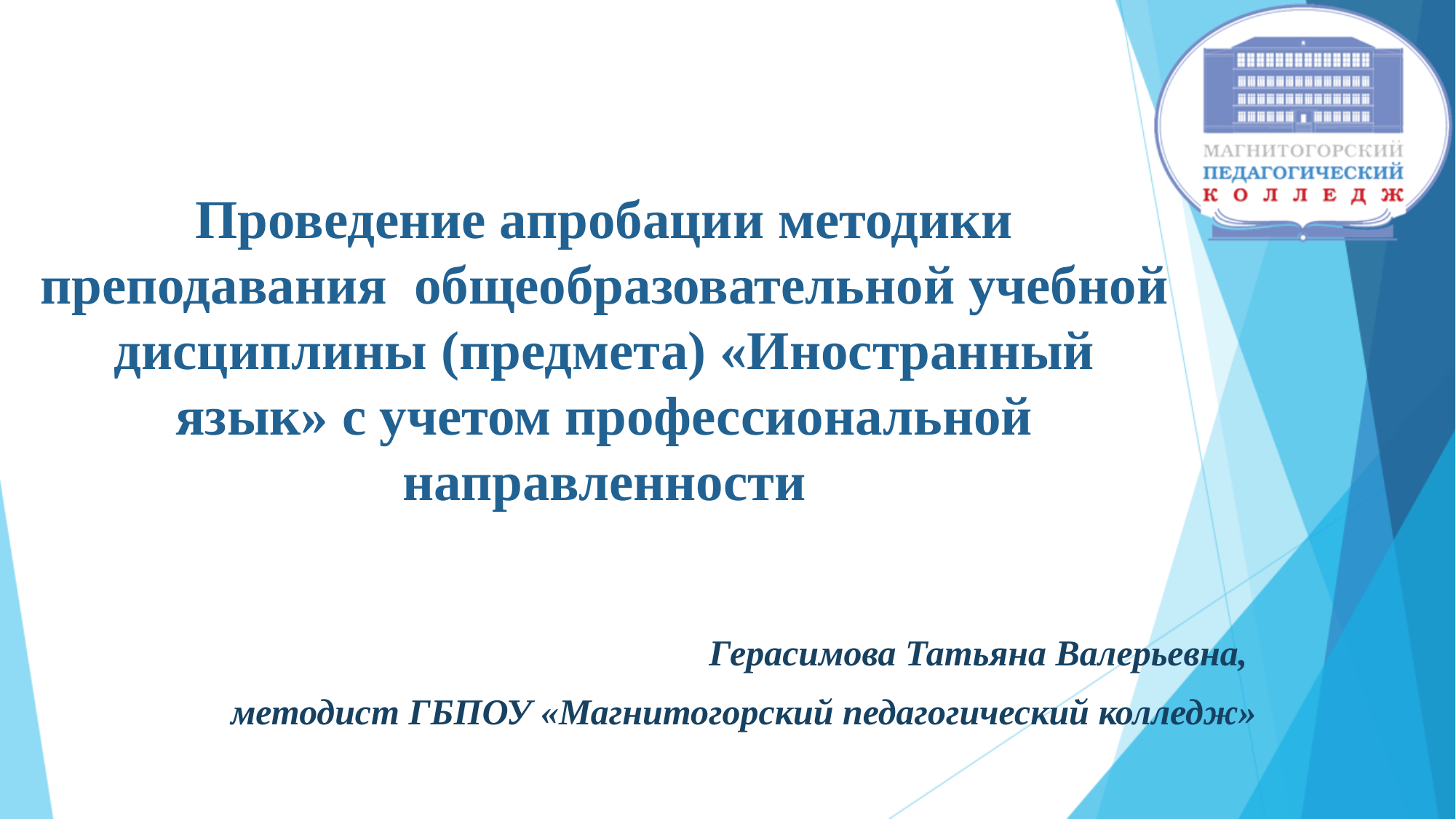

# Проведение апробации методики преподавания  общеобразовательной учебной дисциплины (предмета) «Иностранный язык» с учетом профессиональной направленности
Герасимова Татьяна Валерьевна,
методист ГБПОУ «Магнитогорский педагогический колледж»